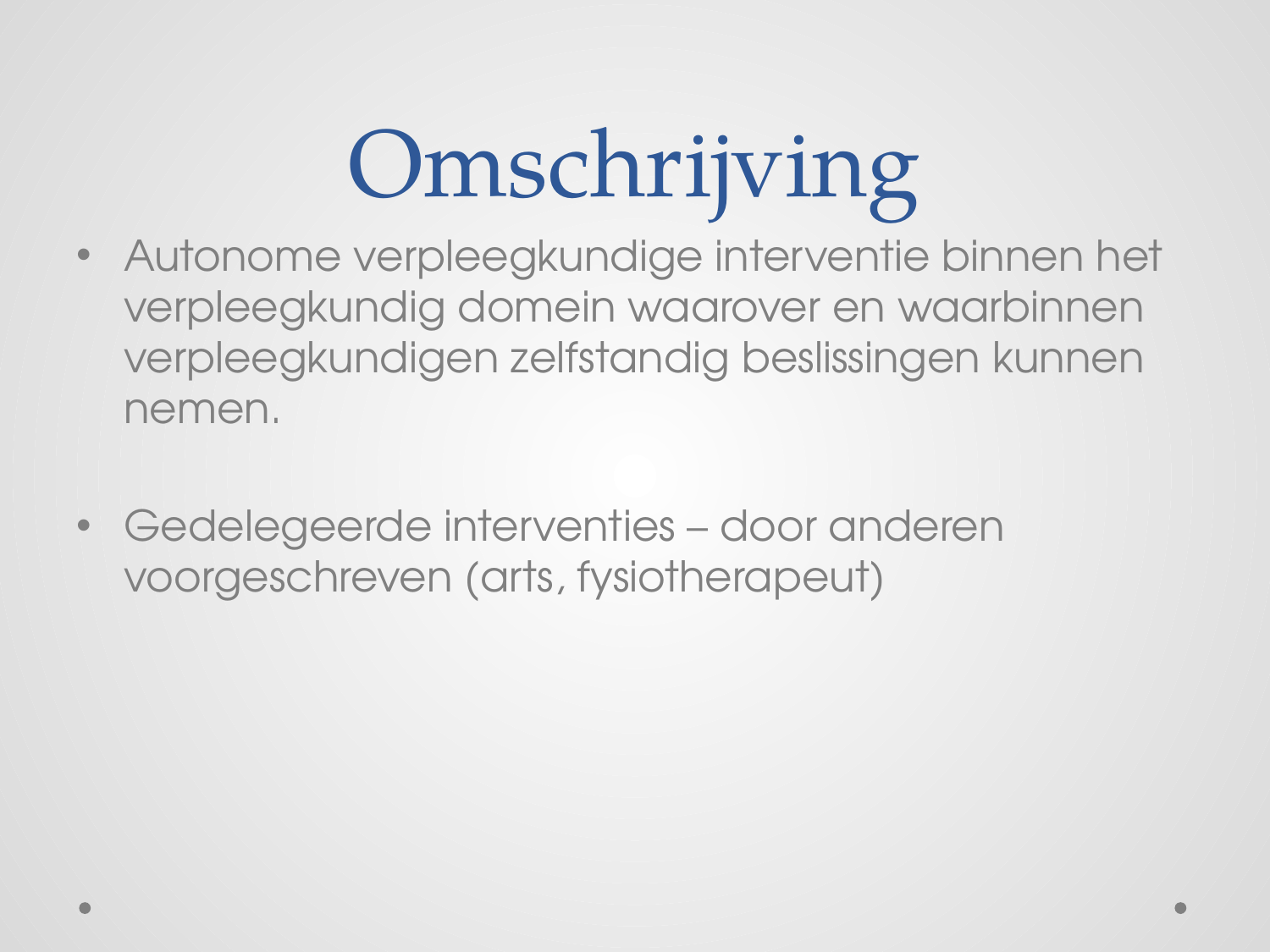

# Omschrijving
Autonome verpleegkundige interventie binnen het verpleegkundig domein waarover en waarbinnen verpleegkundigen zelfstandig beslissingen kunnen nemen.

Gedelegeerde interventies – door anderen voorgeschreven (arts, fysiotherapeut)